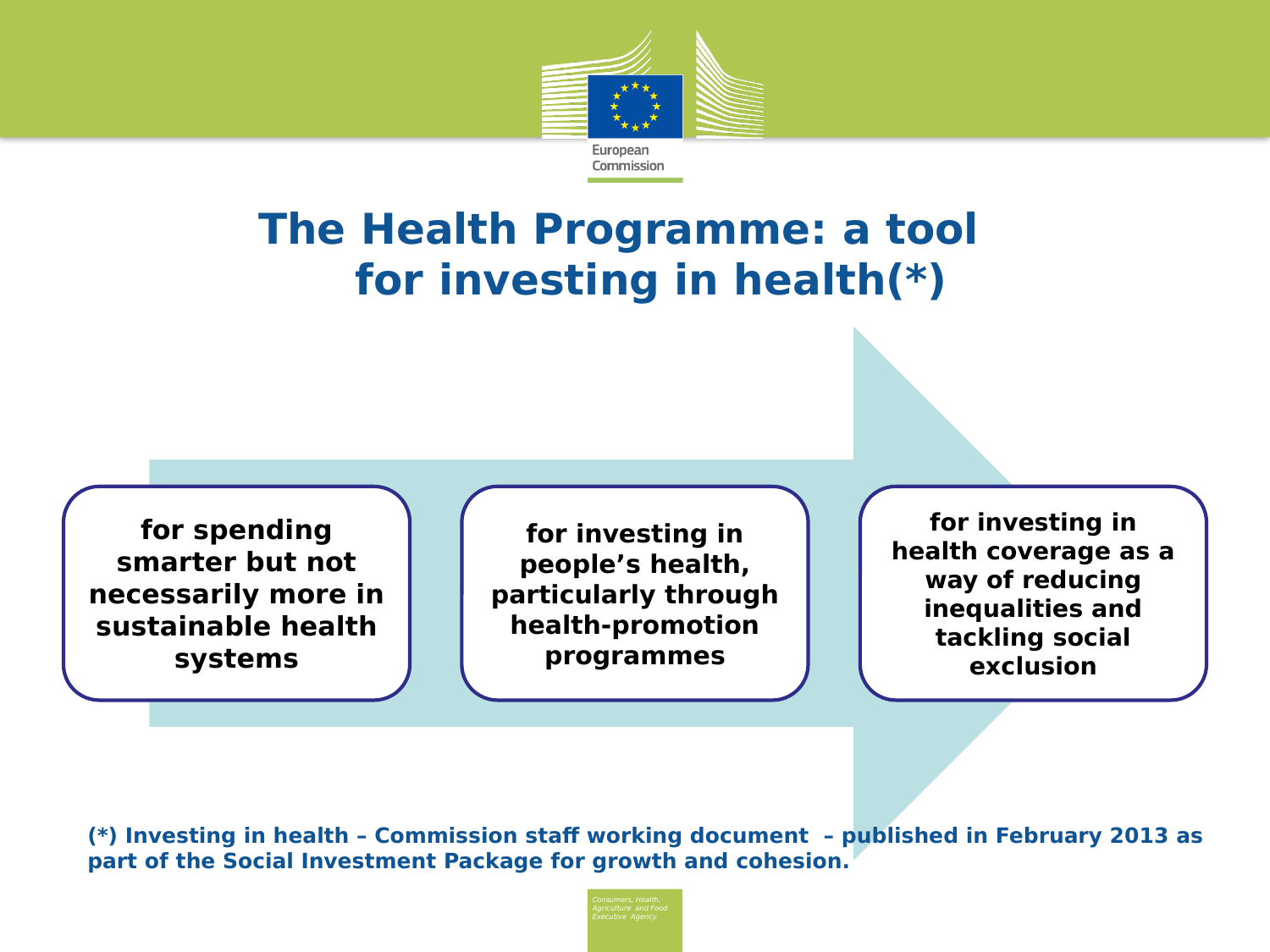

# The Health Programme: a tool for investing in health(*)
for spending smarter but not necessarily more in sustainable health systems
for investing in people’s health, particularly through health‑promotion programmes
for investing in health coverage as a way of reducing inequalities and tackling social exclusion
(*) Investing in health – Commission staff working document  – published in February 2013 as part of the Social Investment Package for growth and cohesion.